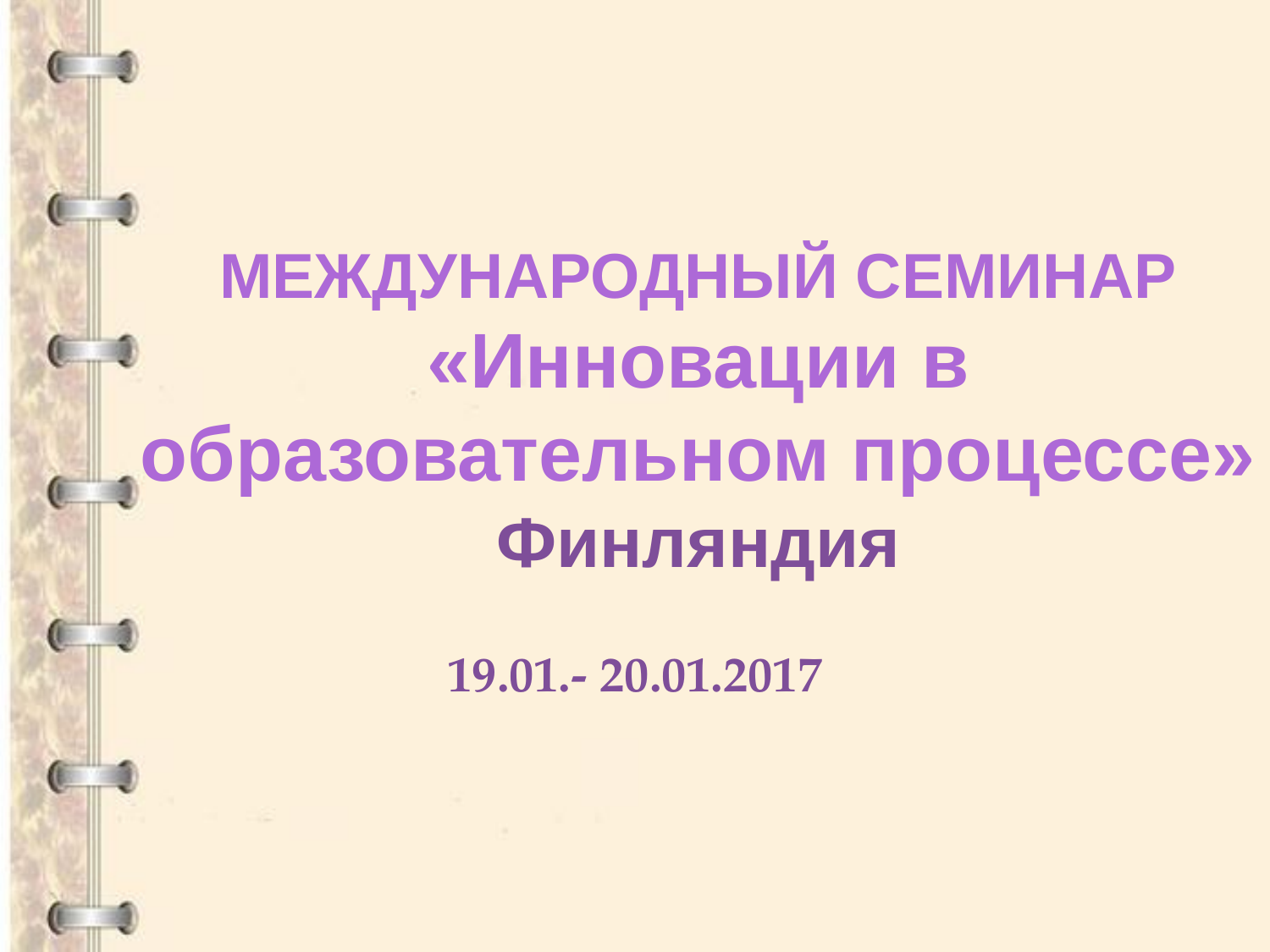

# МЕЖДУНАРОДНЫЙ СЕМИНАР «Инновации в образовательном процессе» Финляндия
19.01.- 20.01.2017